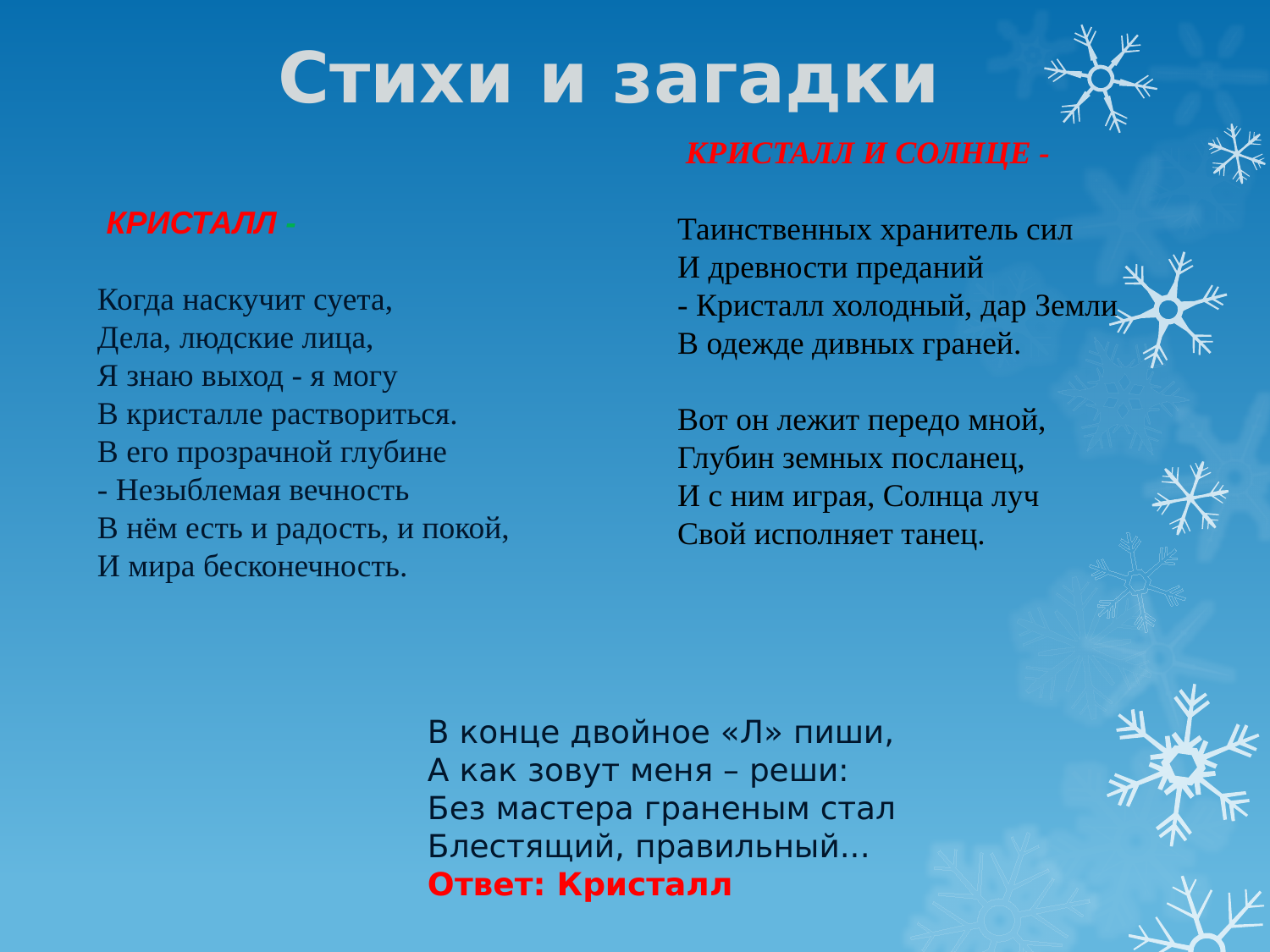

Стихи и загадки
 КРИСТАЛЛ И СОЛНЦЕ -
Таинственных хранитель сил
И древности преданий
- Кристалл холодный, дар Земли
В одежде дивных граней.
Вот он лежит передо мной,
Глубин земных посланец,
И с ним играя, Солнца луч
Свой исполняет танец.
 КРИСТАЛЛ -
Когда наскучит суета,
Дела, людские лица,
Я знаю выход - я могу
В кристалле раствориться.
В его прозрачной глубине 
- Незыблемая вечность
В нём есть и радость, и покой,
И мира бесконечность.
В конце двойное «Л» пиши,
А как зовут меня – реши:
Без мастера граненым стал
Блестящий, правильный...
Ответ: Кристалл